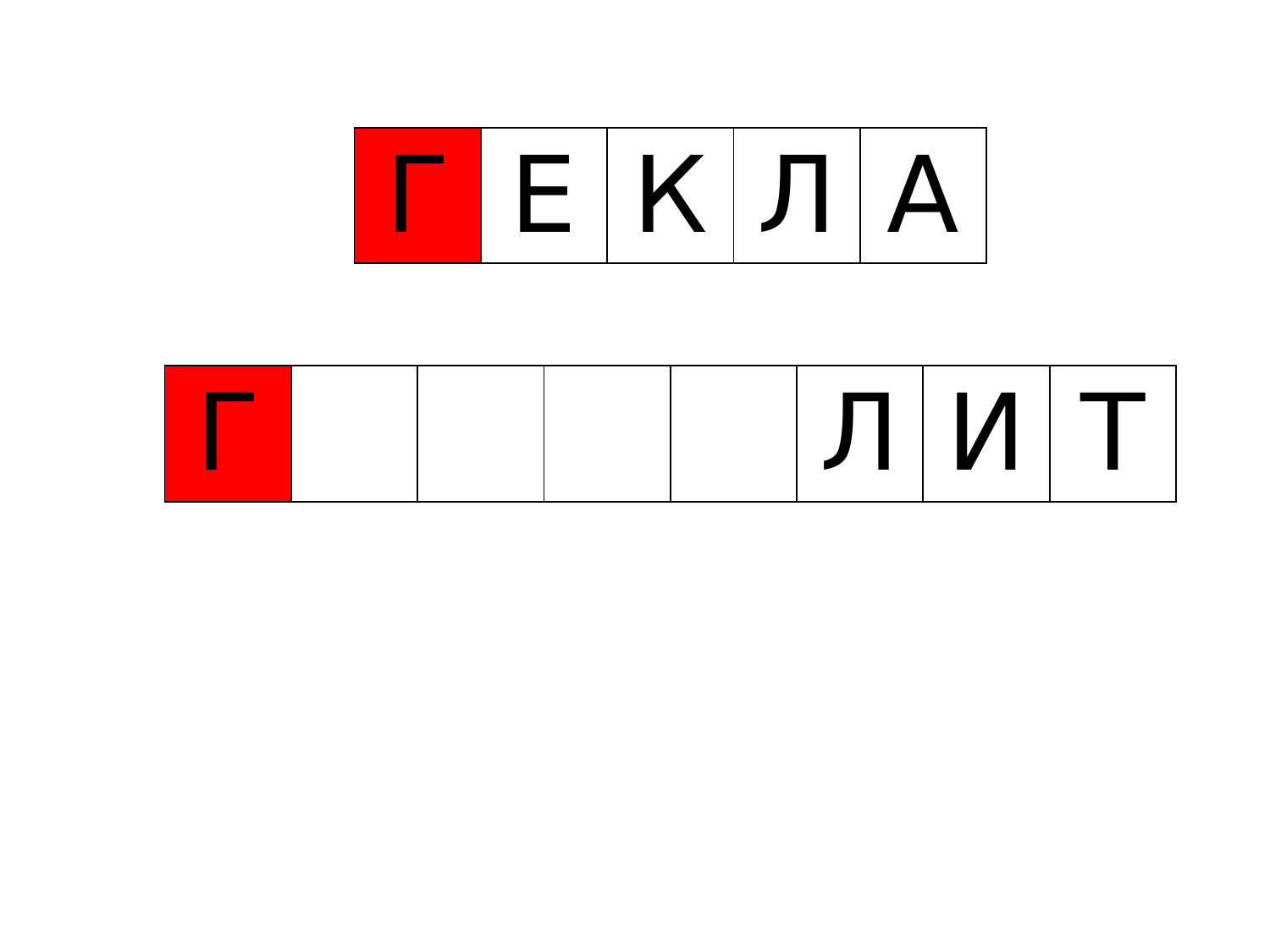

| Г | Е | К | Л | А |
| --- | --- | --- | --- | --- |
| Г |  |  |  |  | Л | И | Т |
| --- | --- | --- | --- | --- | --- | --- | --- |